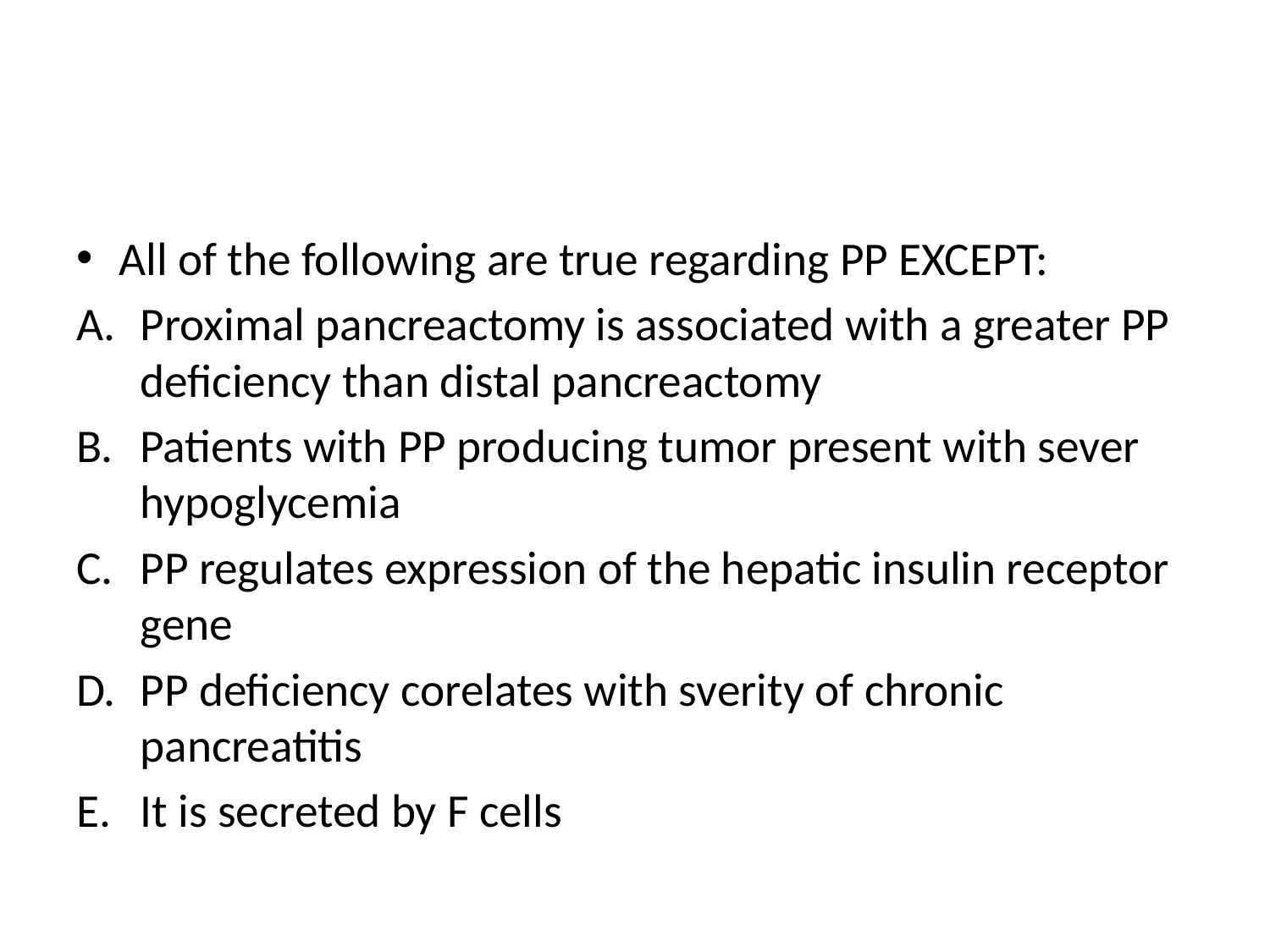

#
All of the following are true regarding PP EXCEPT:
Proximal pancreactomy is associated with a greater PP deficiency than distal pancreactomy
Patients with PP producing tumor present with sever hypoglycemia
PP regulates expression of the hepatic insulin receptor gene
PP deficiency corelates with sverity of chronic pancreatitis
It is secreted by F cells